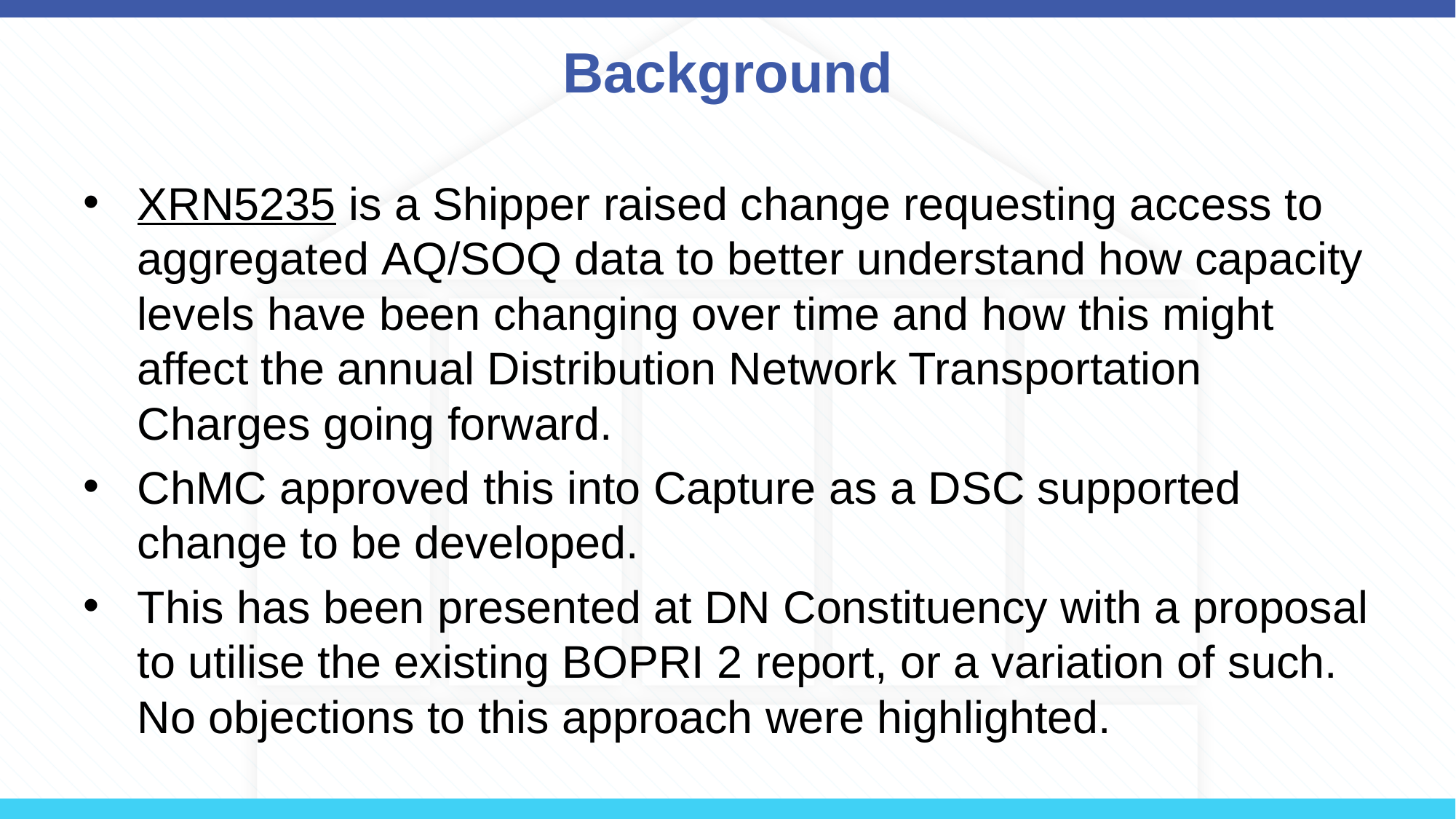

# Background
XRN5235 is a Shipper raised change requesting access to aggregated AQ/SOQ data to better understand how capacity levels have been changing over time and how this might affect the annual Distribution Network Transportation Charges going forward.
ChMC approved this into Capture as a DSC supported change to be developed.
This has been presented at DN Constituency with a proposal to utilise the existing BOPRI 2 report, or a variation of such. No objections to this approach were highlighted.